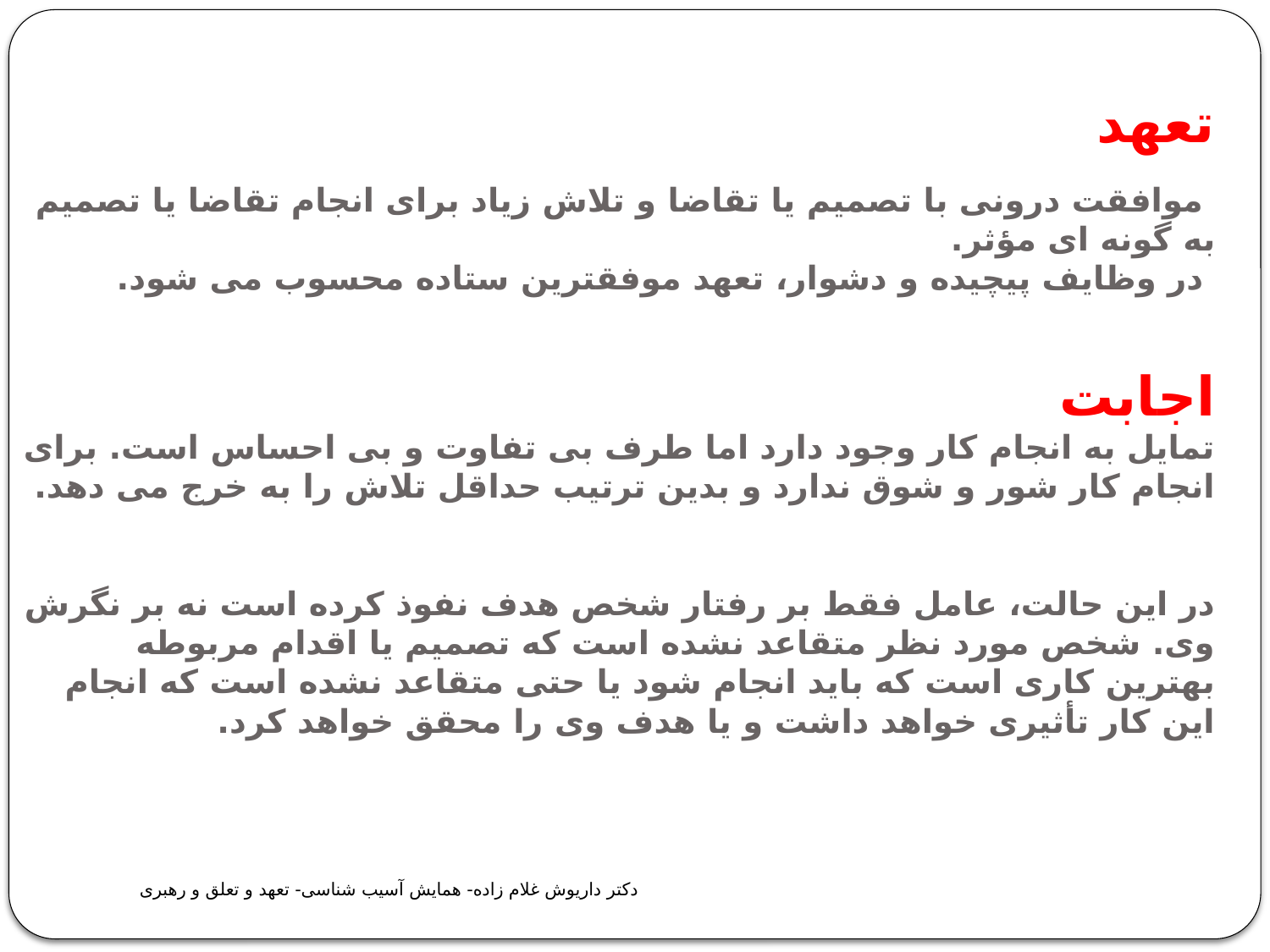

# تعهد موافقت درونی با تصمیم یا تقاضا و تلاش زیاد برای انجام تقاضا یا تصمیم به گونه ای مؤثر. در وظایف پیچیده و دشوار، تعهد موفقترین ستاده محسوب می شود.   اجابت تمایل به انجام کار وجود دارد اما طرف بی تفاوت و بی احساس است. برای انجام کار شور و شوق ندارد و بدین ترتیب حداقل تلاش را به خرج می دهد. در این حالت، عامل فقط بر رفتار شخص هدف نفوذ کرده است نه بر نگرش وی. شخص مورد نظر متقاعد نشده است که تصمیم یا اقدام مربوطه بهترین کاری است که باید انجام شود یا حتی متقاعد نشده است که انجام این کار تأثیری خواهد داشت و یا هدف وی را محقق خواهد کرد.
دکتر داریوش غلام زاده- همایش آسیب شناسی- تعهد و تعلق و رهبری